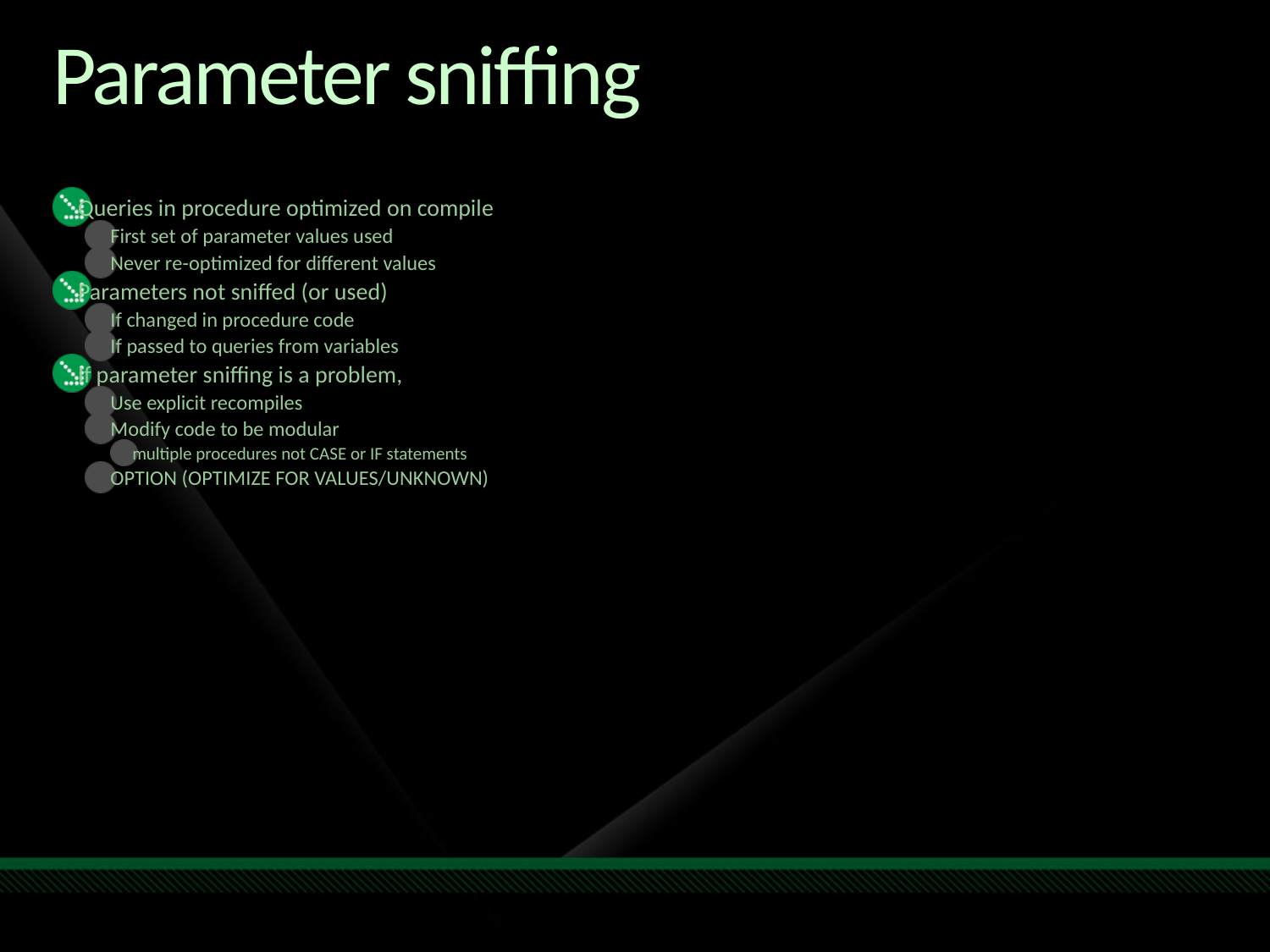

# Parameter sniffing
Queries in procedure optimized on compile
First set of parameter values used
Never re-optimized for different values
Parameters not sniffed (or used)
If changed in procedure code
If passed to queries from variables
If parameter sniffing is a problem,
Use explicit recompiles
Modify code to be modular
multiple procedures not CASE or IF statements
OPTION (OPTIMIZE FOR VALUES/UNKNOWN)